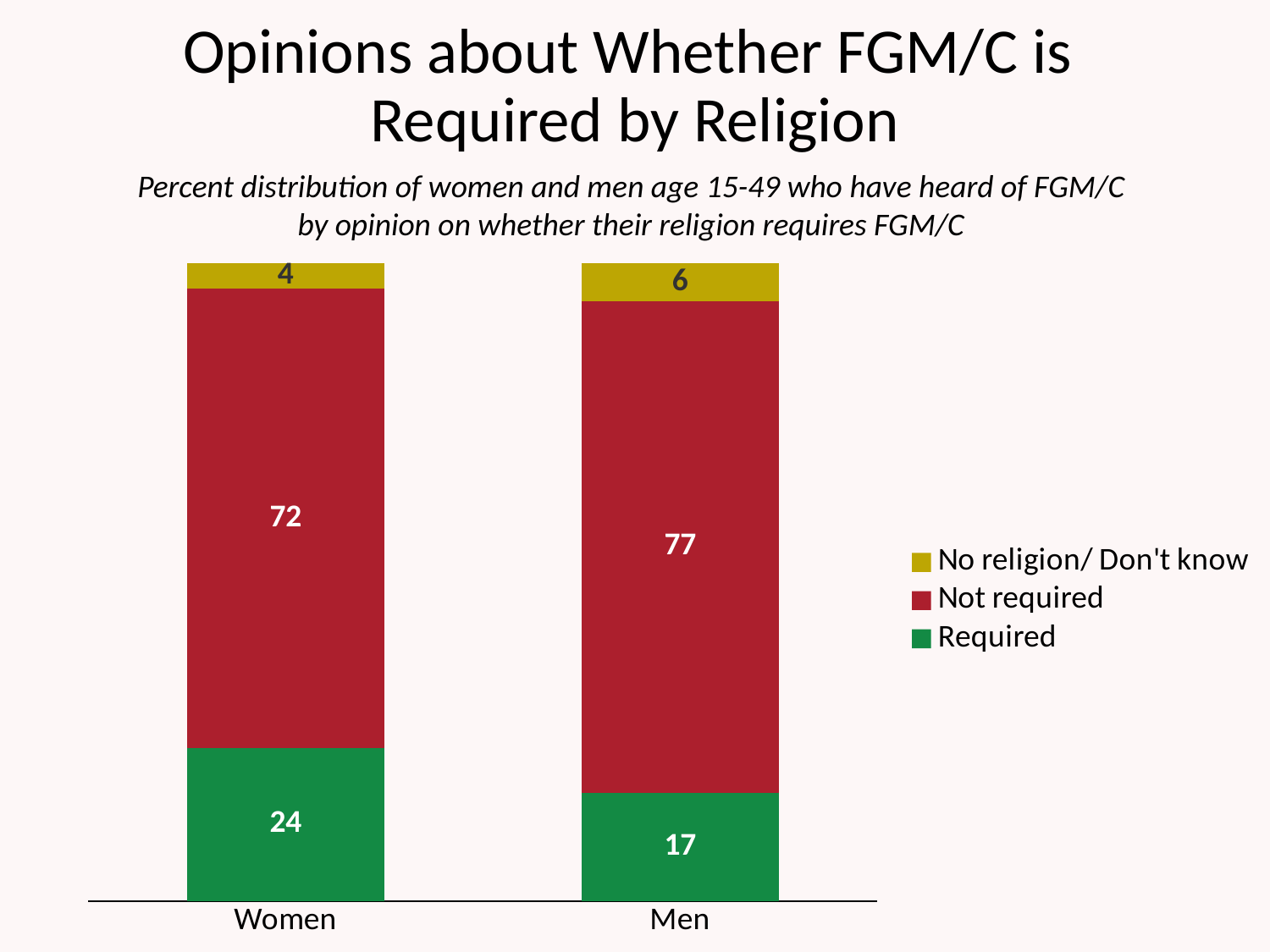

# Opinions about Whether FGM/C is Required by Religion
Percent distribution of women and men age 15-49 who have heard of FGM/C
by opinion on whether their religion requires FGM/C

### Chart

| Category | Required | Not required | No religion/ Don't know |
|---|---|---|---|
| Women | 24.0 | 72.0 | 4.0 |
| Men | 17.0 | 77.0 | 6.0 |